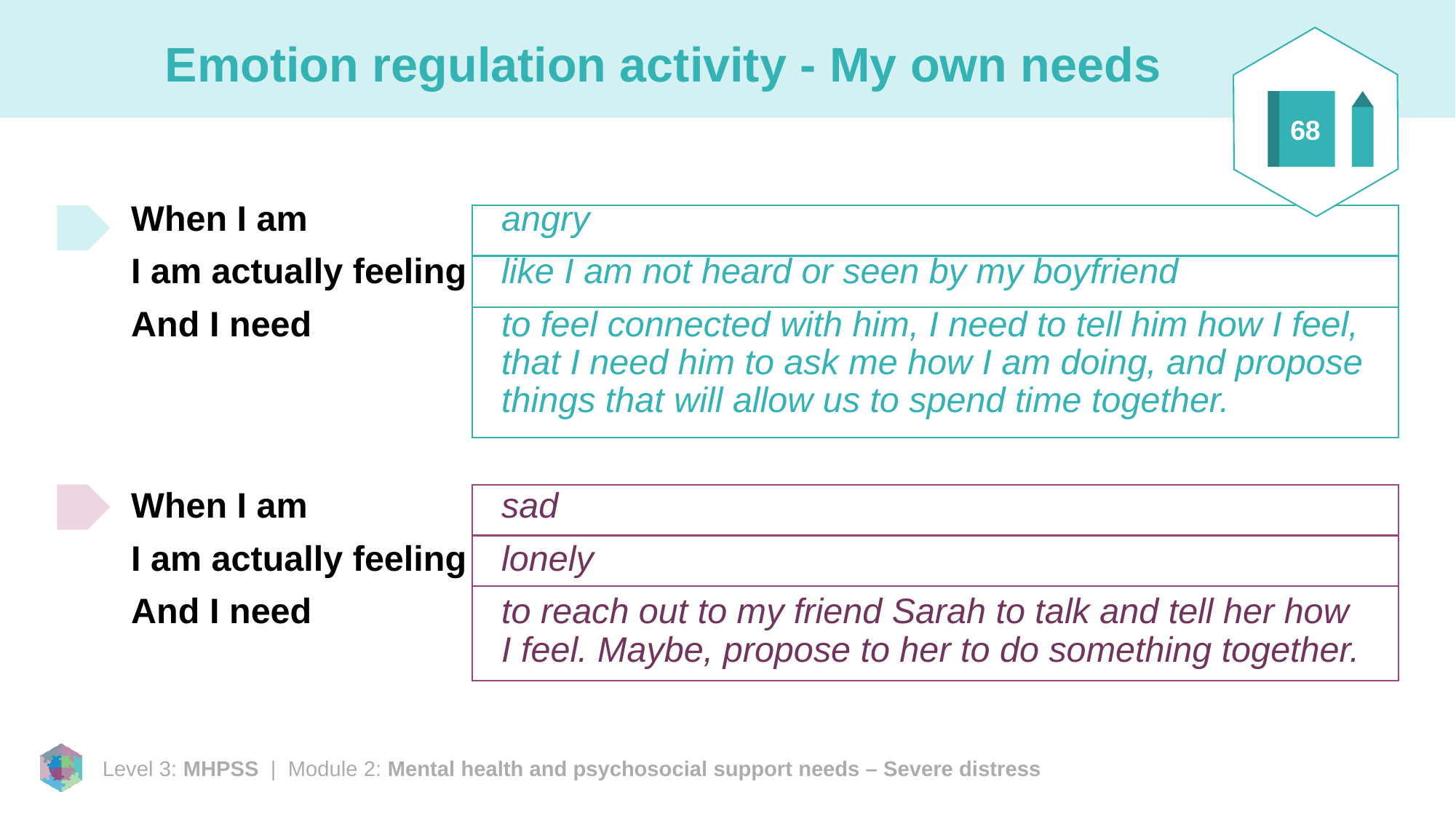

68

# Emotion regulation activity - My own needs
When I am 	angry
I am actually feeling 	like I am not heard or seen by my boyfriend
And I need 	to feel connected with him, I need to tell him how I feel, that I need him to ask me how I am doing, and propose things that will allow us to spend time together.

When I am 	sad
I am actually feeling 	lonely
And I need 	to reach out to my friend Sarah to talk and tell her how I feel. Maybe, propose to her to do something together.